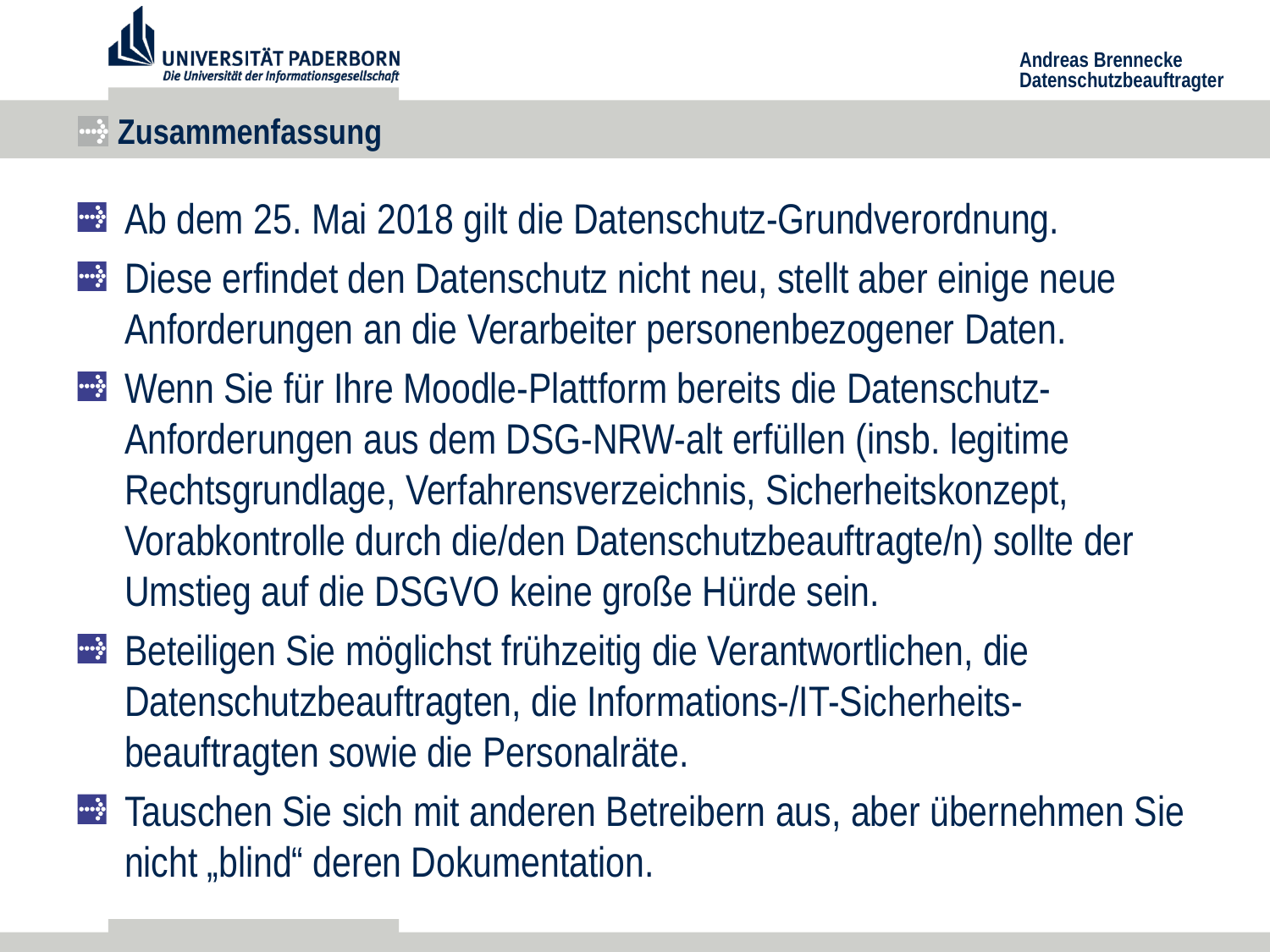

# Zusammenfassung
Ab dem 25. Mai 2018 gilt die Datenschutz-Grundverordnung.
Diese erfindet den Datenschutz nicht neu, stellt aber einige neue Anforderungen an die Verarbeiter personenbezogener Daten.
Wenn Sie für Ihre Moodle-Plattform bereits die Datenschutz-Anforderungen aus dem DSG-NRW-alt erfüllen (insb. legitime Rechtsgrundlage, Verfahrensverzeichnis, Sicherheitskonzept, Vorabkontrolle durch die/den Datenschutzbeauftragte/n) sollte der Umstieg auf die DSGVO keine große Hürde sein.
Beteiligen Sie möglichst frühzeitig die Verantwortlichen, die Datenschutzbeauftragten, die Informations-/IT-Sicherheits-beauftragten sowie die Personalräte.
Tauschen Sie sich mit anderen Betreibern aus, aber übernehmen Sie nicht „blind“ deren Dokumentation.